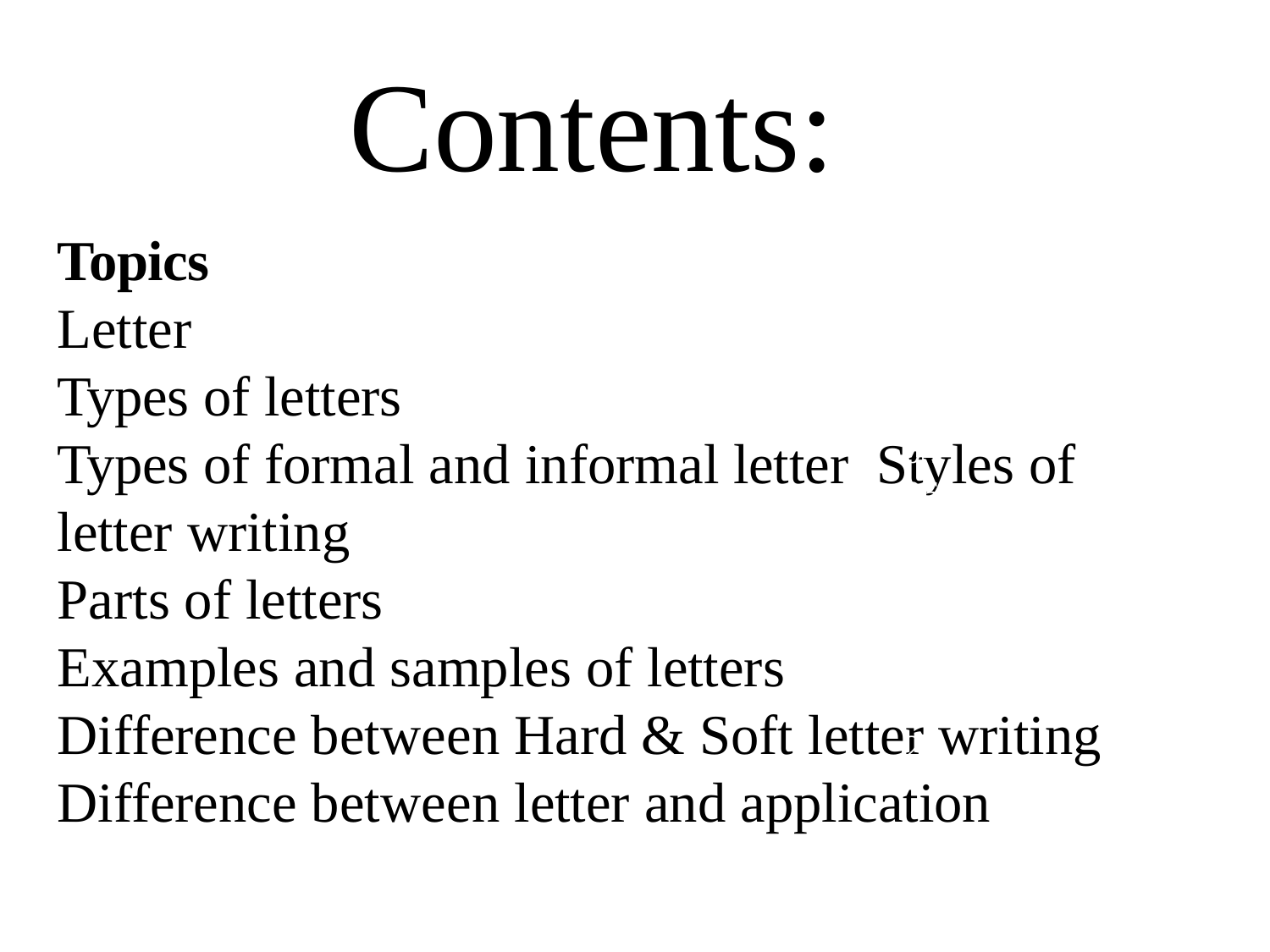

# Contents:
Topics
Letter
Types of letters
Types of formal and informal letter  Styles of letter writing
Parts of letters
Examples and samples of letters
Difference between Hard & Soft letter writing
Difference between letter and application
Page#

04
06
08
09
12
15
19
20